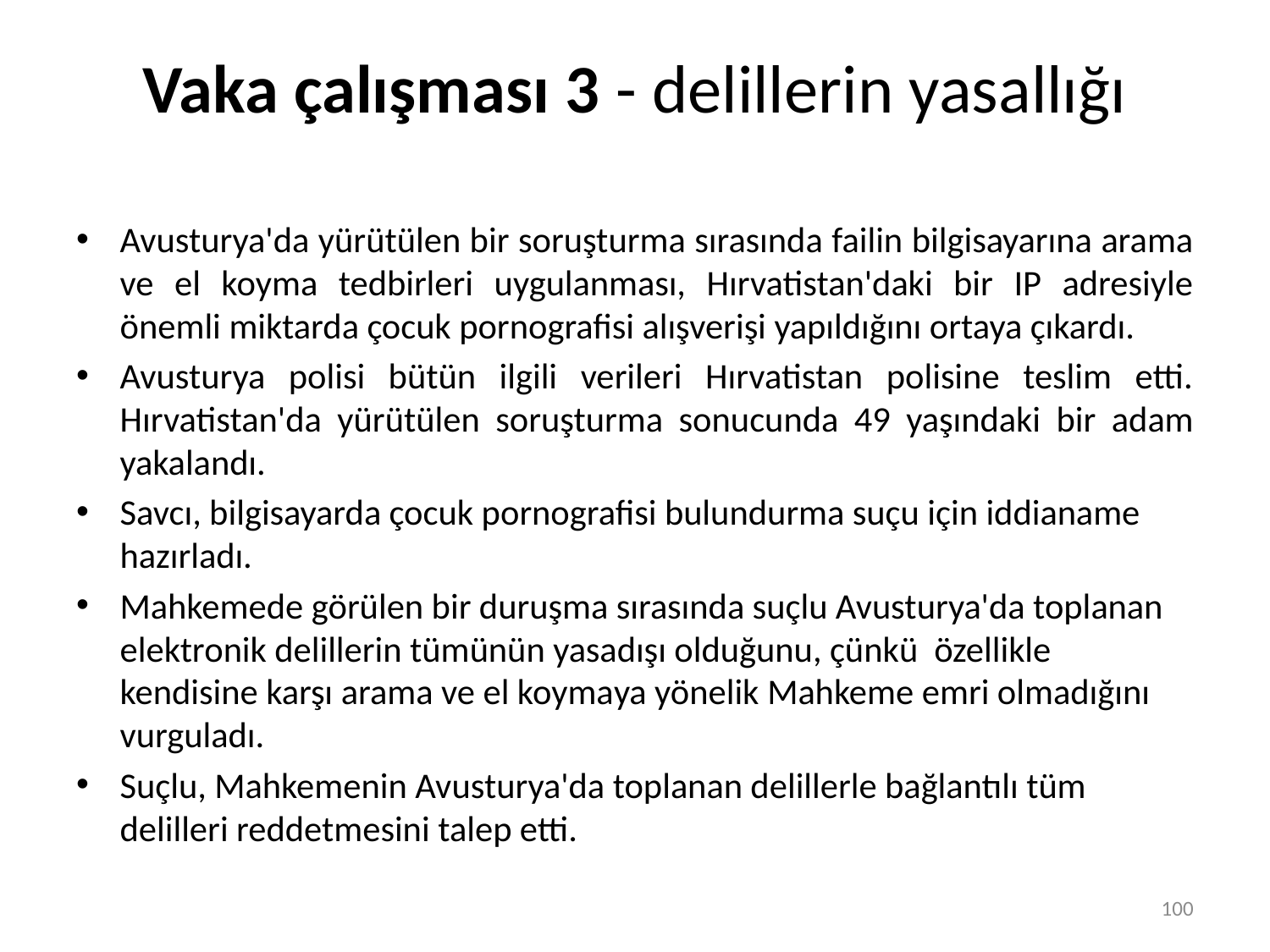

# Vaka çalışması 3 - delillerin yasallığı
Avusturya'da yürütülen bir soruşturma sırasında failin bilgisayarına arama ve el koyma tedbirleri uygulanması, Hırvatistan'daki bir IP adresiyle önemli miktarda çocuk pornografisi alışverişi yapıldığını ortaya çıkardı.
Avusturya polisi bütün ilgili verileri Hırvatistan polisine teslim etti. Hırvatistan'da yürütülen soruşturma sonucunda 49 yaşındaki bir adam yakalandı.
Savcı, bilgisayarda çocuk pornografisi bulundurma suçu için iddianame hazırladı.
Mahkemede görülen bir duruşma sırasında suçlu Avusturya'da toplanan elektronik delillerin tümünün yasadışı olduğunu, çünkü  özellikle kendisine karşı arama ve el koymaya yönelik Mahkeme emri olmadığını vurguladı.
Suçlu, Mahkemenin Avusturya'da toplanan delillerle bağlantılı tüm delilleri reddetmesini talep etti.
100